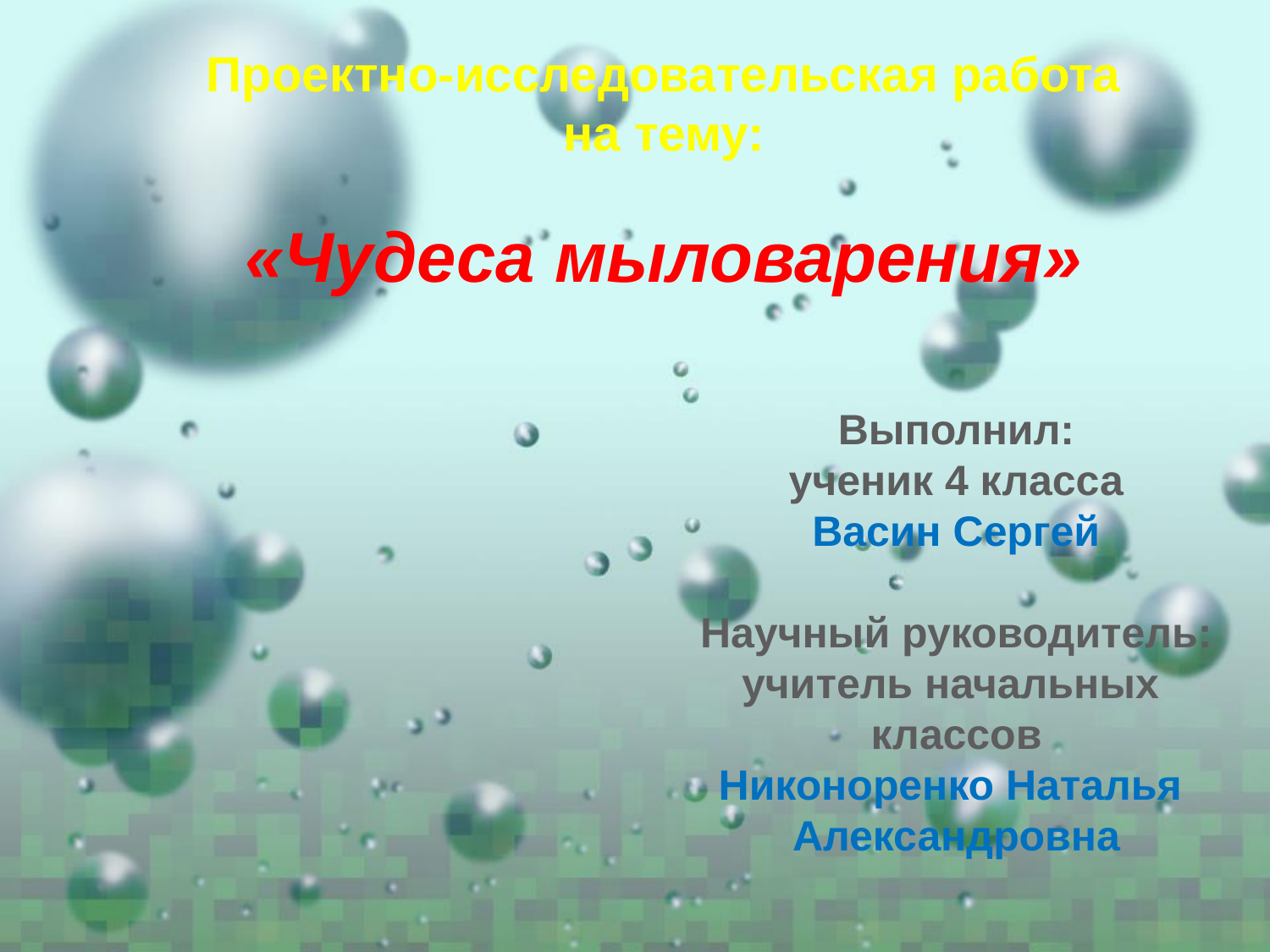

Проектно-исследовательская работа
на тему:

«Чудеса мыловарения»

Выполнил:
ученик 4 класса
Васин Сергей

Научный руководитель:
учитель начальных
классов
Никоноренко Наталья
Александровна